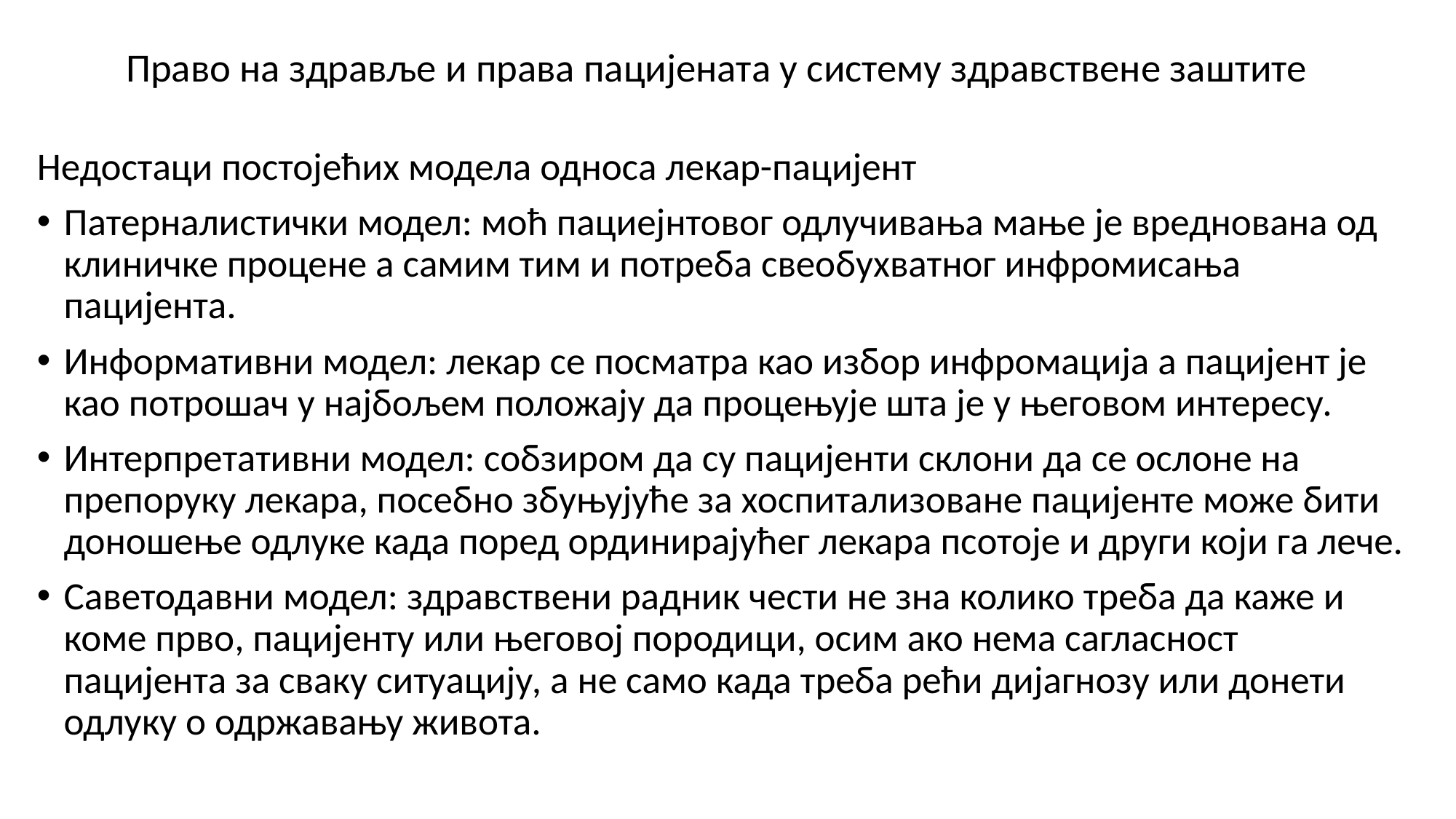

# Право на здравље и права пацијената у систему здравствене заштите
Недостаци постојећих модела односа лекар-пацијент
Патерналистички модел: моћ пациејнтовог одлучивања мање је вреднована од клиничке процене а самим тим и потреба свеобухватног инфромисања пацијента.
Информативни модел: лекар се посматра као избор инфромација а пацијент је као потрошач у најбољем положају да процењује шта је у његовом интересу.
Интерпретативни модел: собзиром да су пацијенти склони да се ослоне на препоруку лекара, посебно збуњујуће за хоспитализоване пацијенте може бити доношење одлуке када поред ординирајућег лекара псотоје и други који га лече.
Саветодавни модел: здравствени радник чести не зна колико треба да каже и коме прво, пацијенту или његовој породици, осим ако нема сагласност пацијента за сваку ситуацију, а не само када треба рећи дијагнозу или донети одлуку о одржавању живота.